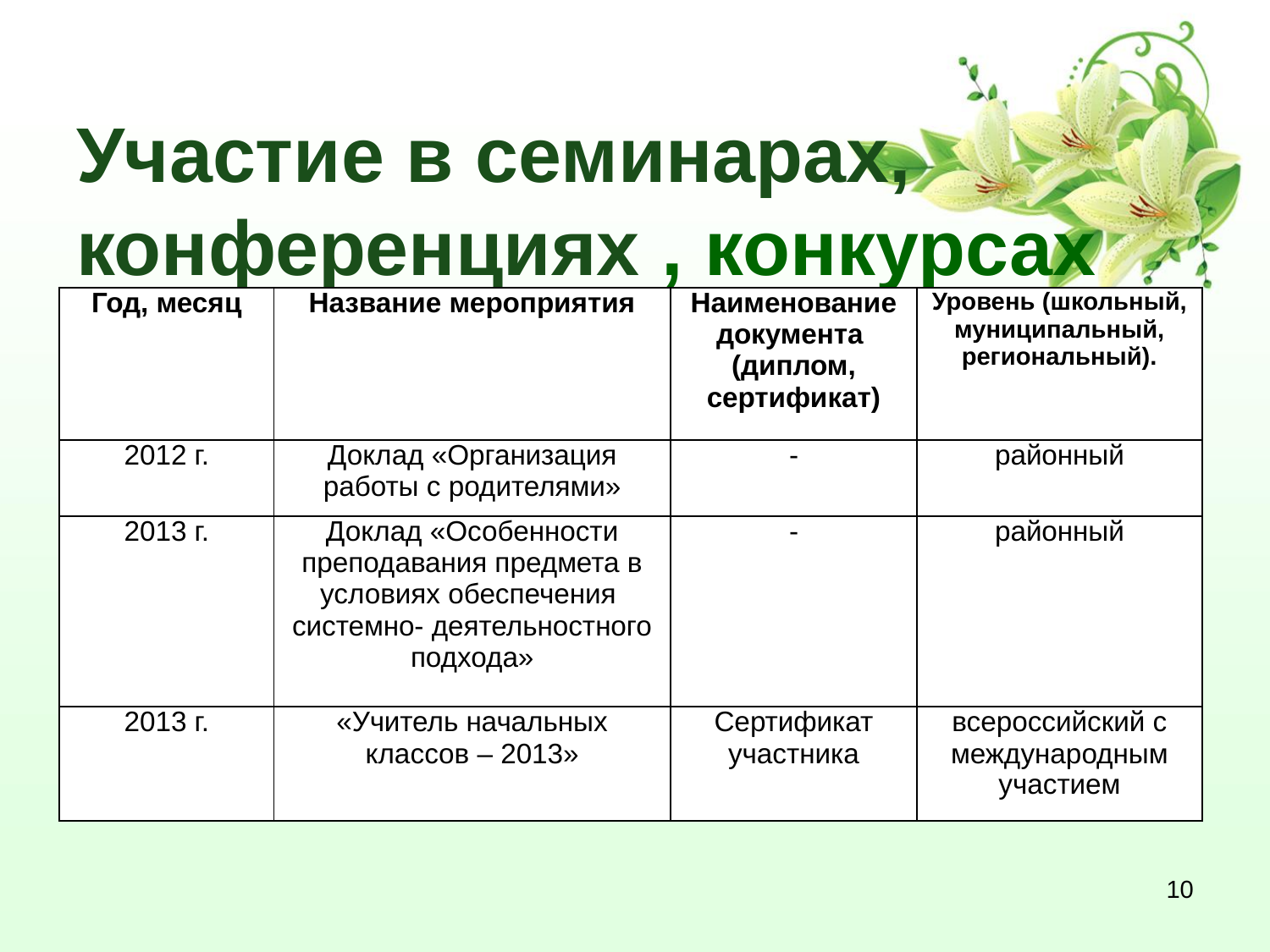

# Участие в семинарах, конференциях , конкурсах
| Год, месяц | Название мероприятия | Наименование документа (диплом, сертификат) | Уровень (школьный, муниципальный, региональный). |
| --- | --- | --- | --- |
| 2012 г. | Доклад «Организация работы с родителями» | - | районный |
| 2013 г. | Доклад «Особенности преподавания предмета в условиях обеспечения системно- деятельностного подхода» | - | районный |
| 2013 г. | «Учитель начальных классов – 2013» | Сертификат участника | всероссийский с международным участием |
10